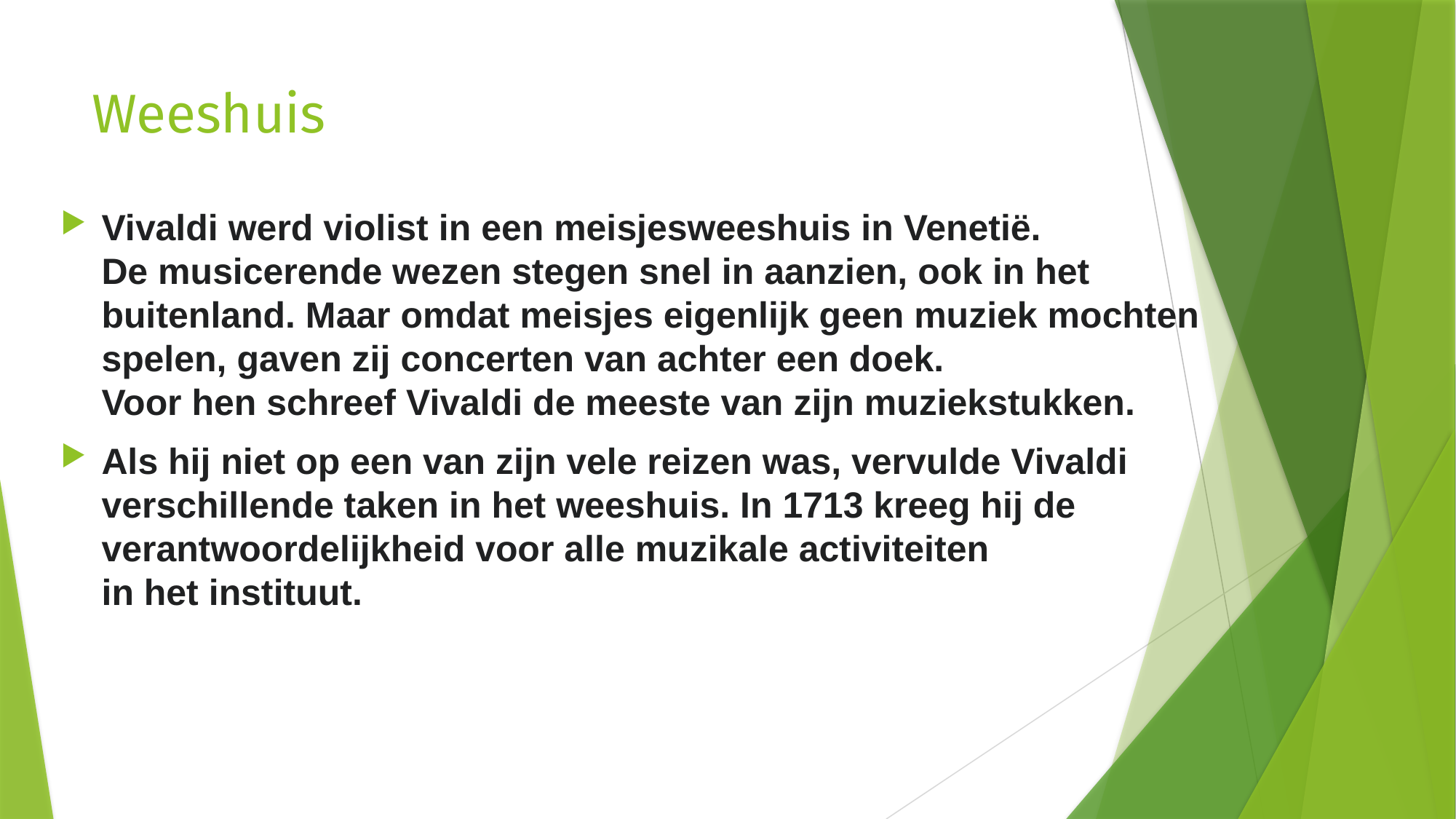

# Weeshuis
Vivaldi werd violist in een meisjesweeshuis in Venetië.
De musicerende wezen stegen snel in aanzien, ook in het buitenland. Maar omdat meisjes eigenlijk geen muziek mochten spelen, gaven zij concerten van achter een doek.
Voor hen schreef Vivaldi de meeste van zijn muziekstukken.
Als hij niet op een van zijn vele reizen was, vervulde Vivaldi verschillende taken in het weeshuis. In 1713 kreeg hij de verantwoordelijkheid voor alle muzikale activiteiten
in het instituut.